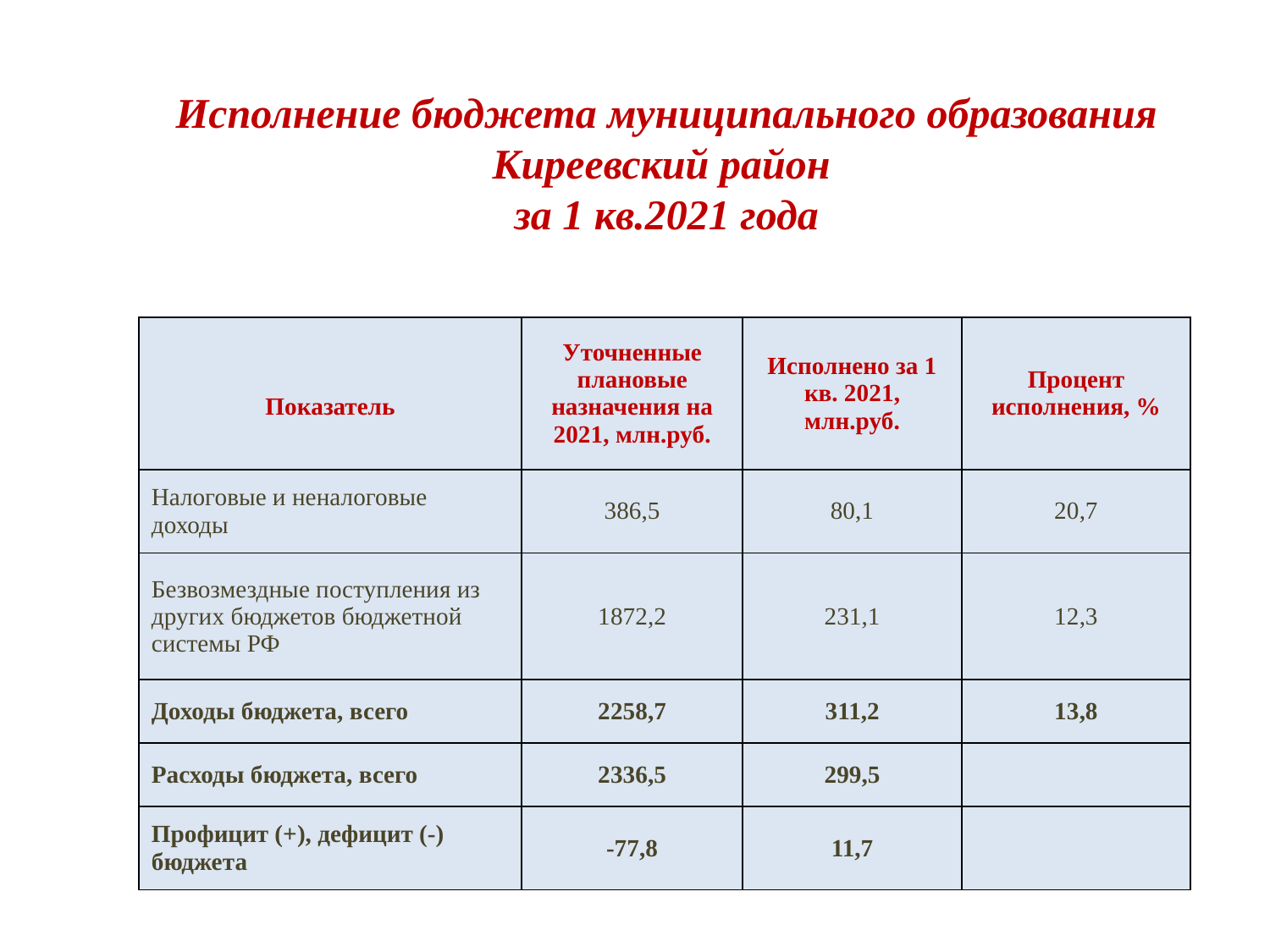

# Исполнение бюджета муниципального образования Киреевский район за 1 кв.2021 года
| Показатель | Уточненные плановые назначения на 2021, млн.руб. | Исполнено за 1 кв. 2021, млн.руб. | Процент исполнения, % |
| --- | --- | --- | --- |
| Налоговые и неналоговые доходы | 386,5 | 80,1 | 20,7 |
| Безвозмездные поступления из других бюджетов бюджетной системы РФ | 1872,2 | 231,1 | 12,3 |
| Доходы бюджета, всего | 2258,7 | 311,2 | 13,8 |
| Расходы бюджета, всего | 2336,5 | 299,5 |  |
| Профицит (+), дефицит (-) бюджета | -77,8 | 11,7 |  |